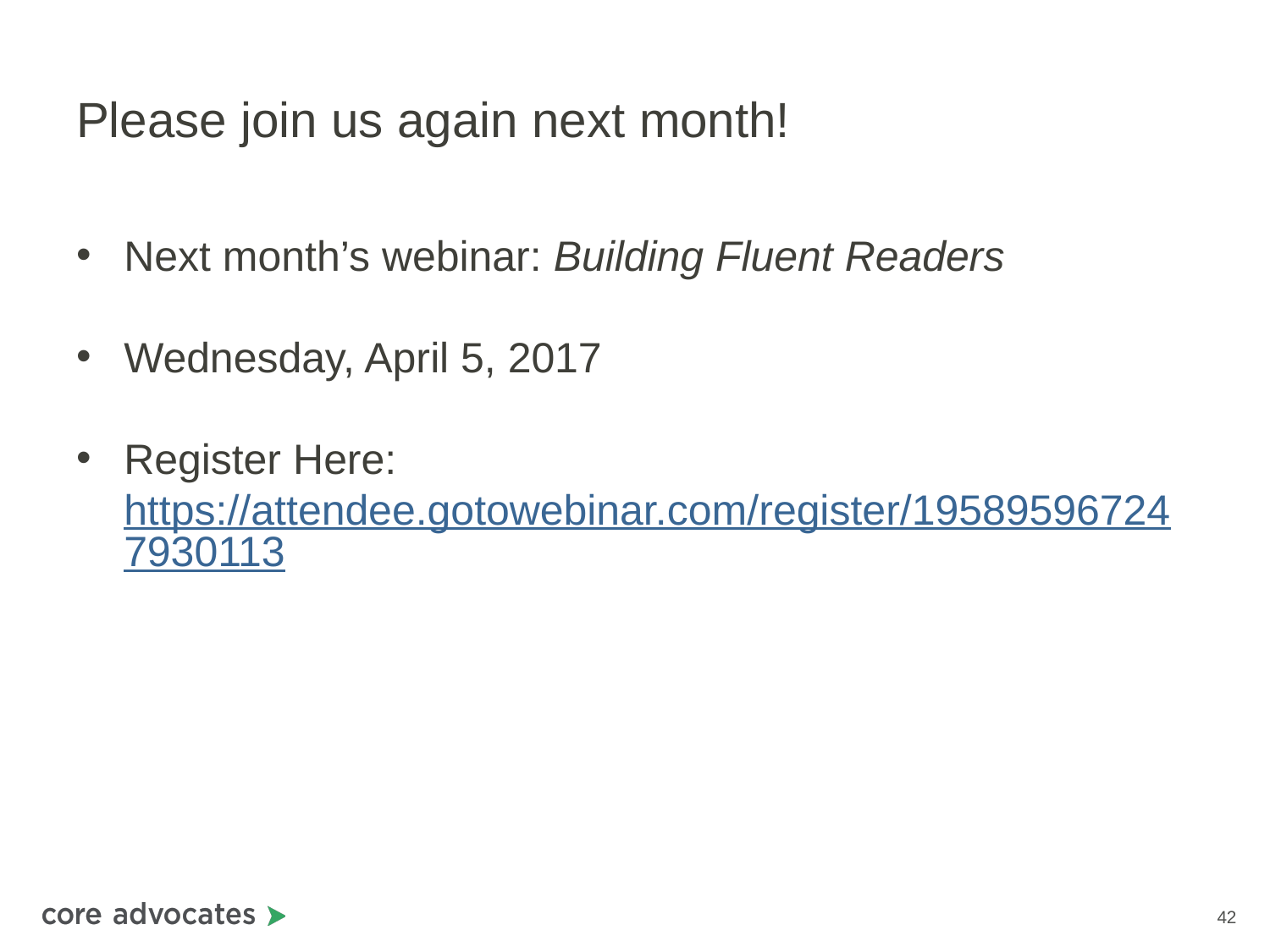

# Please join us again next month!
Next month’s webinar: Building Fluent Readers

Wednesday, April 5, 2017

Register Here: https://attendee.gotowebinar.com/register/195895967247930113